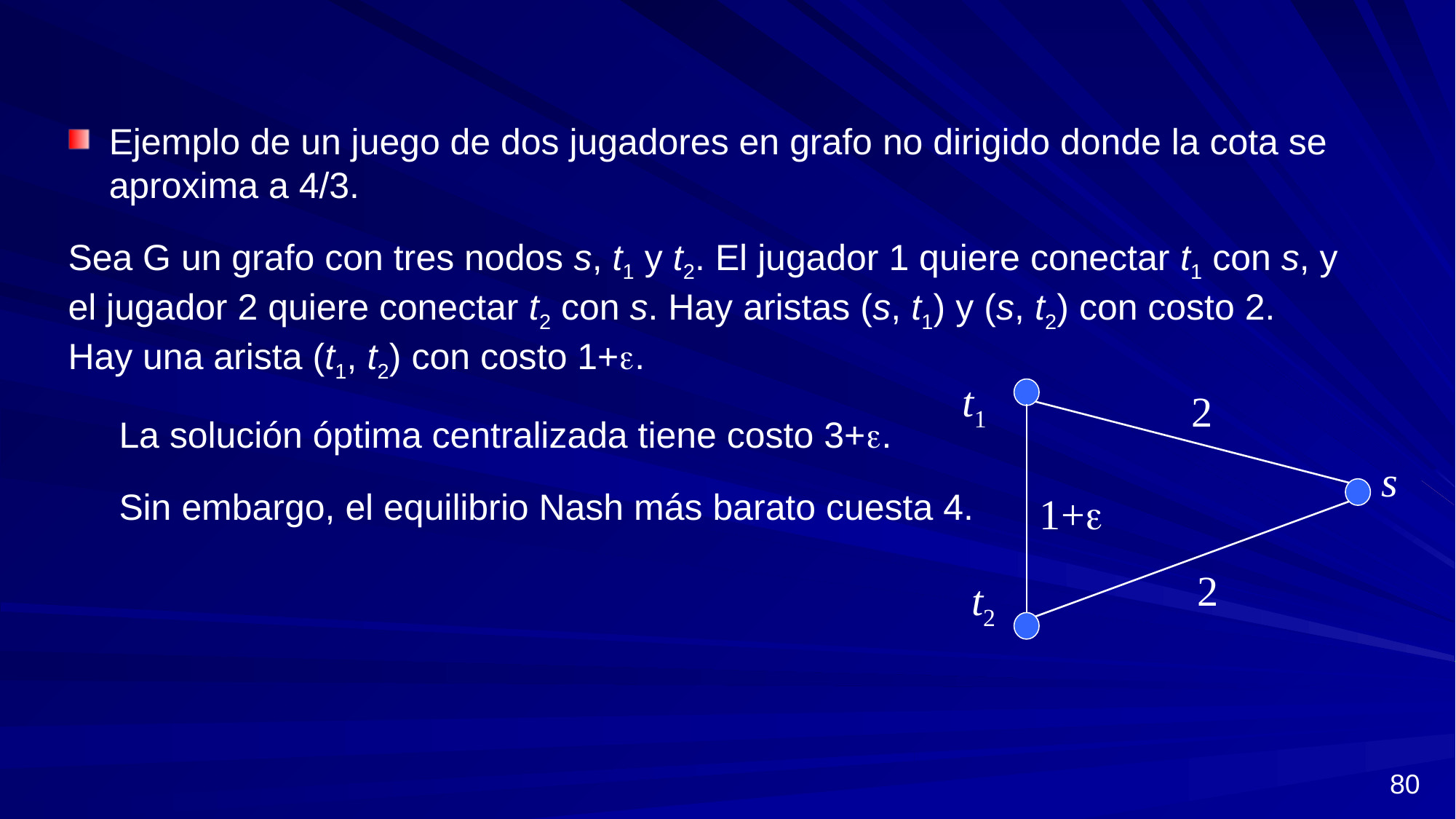

Ejemplo de un juego de dos jugadores en grafo no dirigido donde la cota se aproxima a 4/3.

Sea G un grafo con tres nodos s, t1 y t2. El jugador 1 quiere conectar t1 con s, y el jugador 2 quiere conectar t2 con s. Hay aristas (s, t1) y (s, t2) con costo 2. Hay una arista (t1, t2) con costo 1+ε.

     La solución óptima centralizada tiene costo 3+ε.

     Sin embargo, el equilibrio Nash más barato cuesta 4.
t1

2
s

1+ε
2
t2

80